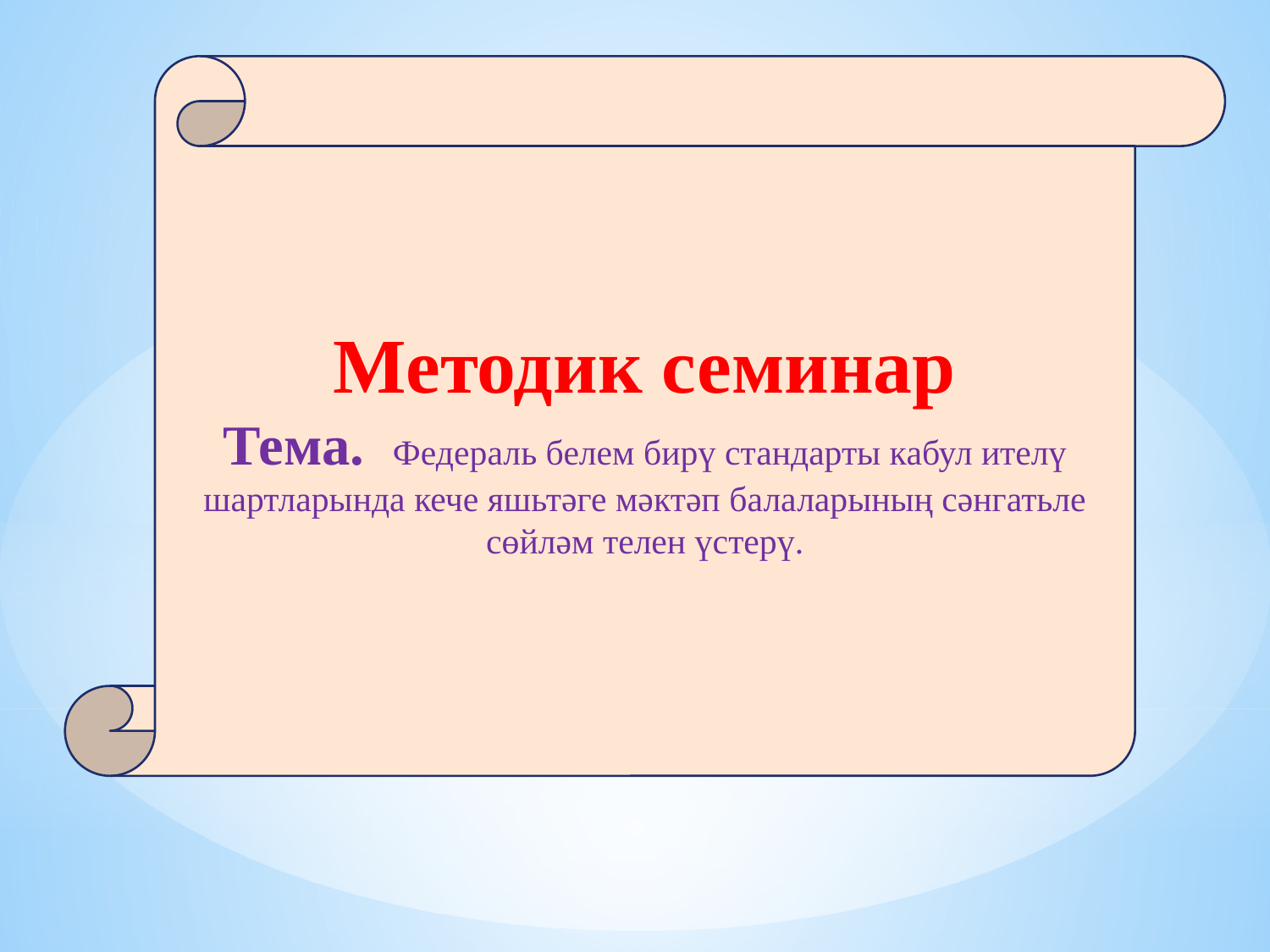

Методик семинар
Тема.  Федераль белем бирү стандарты кабул ителү шартларында кече яшьтәге мәктәп балаларының сәнгатьле сөйләм телен үстерү.